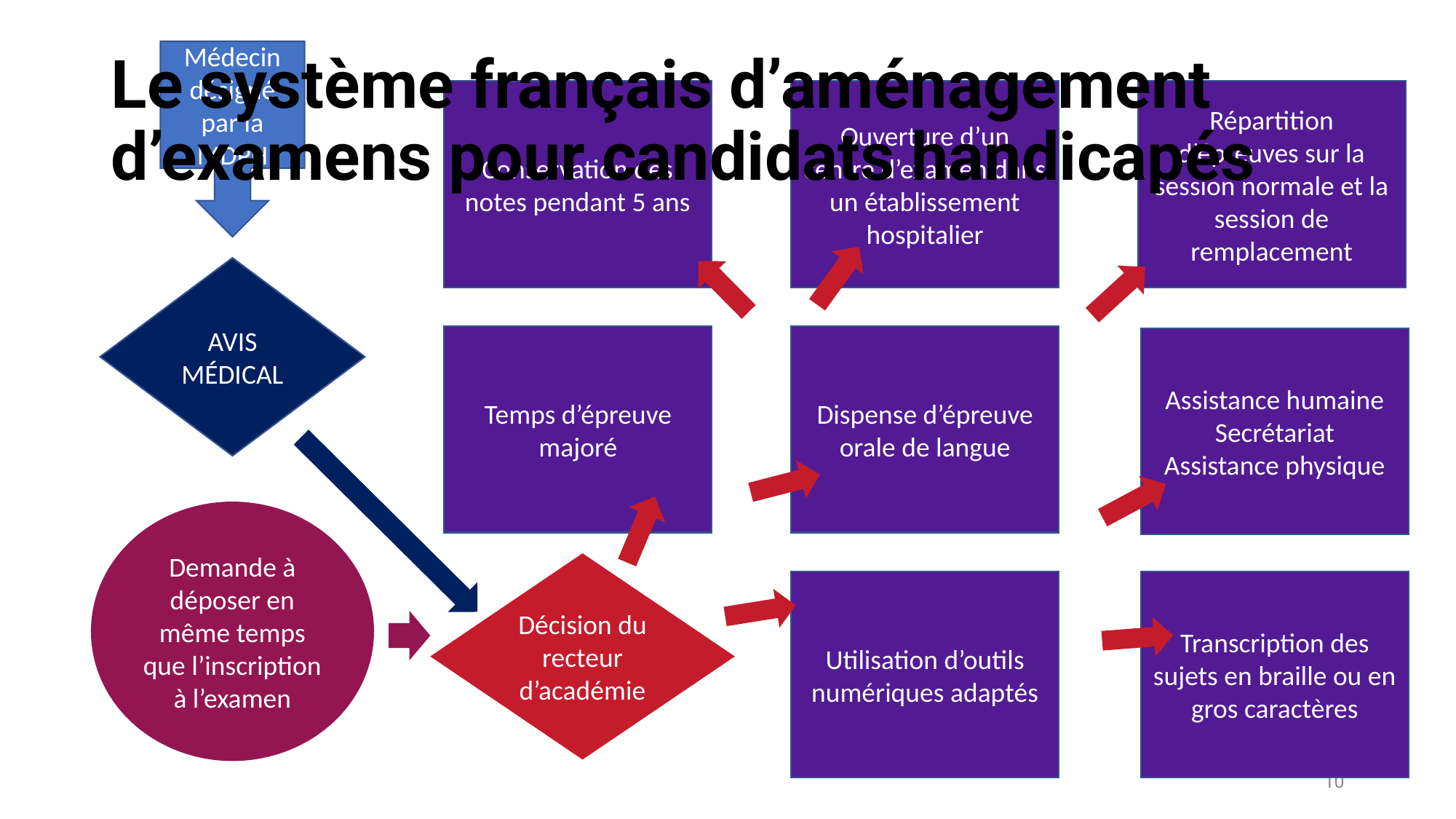

# Le système français d’aménagement d’examens pour candidats handicapés
Médecin désigné par la MDPH
Conservation des notes pendant 5 ans
Ouverture d’un centre d’examen dans un établissement hospitalier
Répartition d’épreuves sur la session normale et la session de remplacement

AVIS MÉDICAL

Temps d’épreuve majoré
Dispense d’épreuve orale de langue
Assistance humaine
Secrétariat
Assistance physique

Demande à déposer en même temps que l’inscription à l’examen

Décision du recteur d’académie
Utilisation d’outils numériques adaptés
Transcription des sujets en braille ou en gros caractères

10